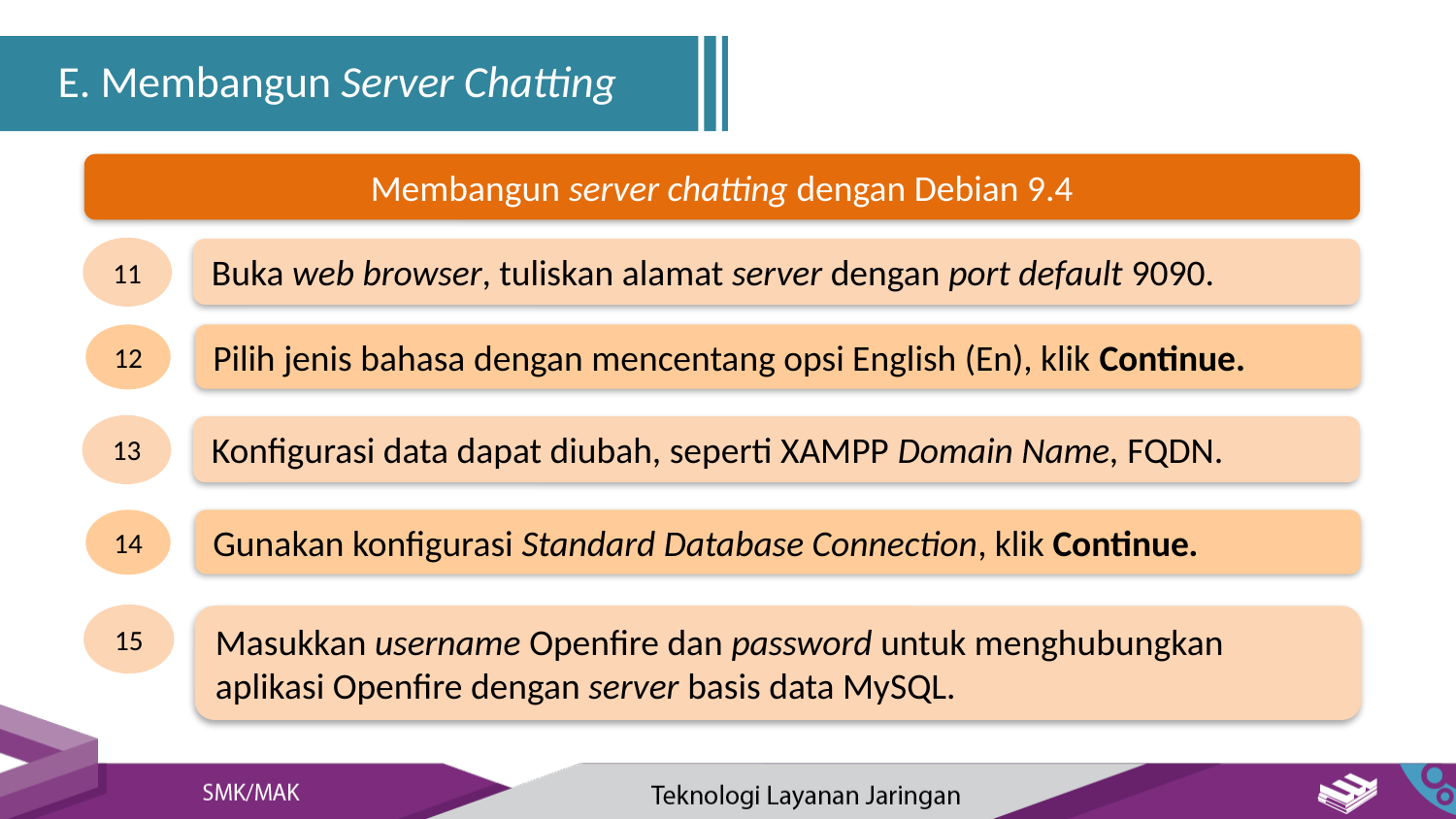

E. Membangun Server Chatting
E. Membangun Server Chatting
Membangun server chatting dengan Debian 9.4
11
Buka web browser, tuliskan alamat server dengan port default 9090.
12
Pilih jenis bahasa dengan mencentang opsi English (En), klik Continue.
13
Konfigurasi data dapat diubah, seperti XAMPP Domain Name, FQDN.
14
Gunakan konfigurasi Standard Database Connection, klik Continue.
15
Masukkan username Openfire dan password untuk menghubungkan aplikasi Openfire dengan server basis data MySQL.